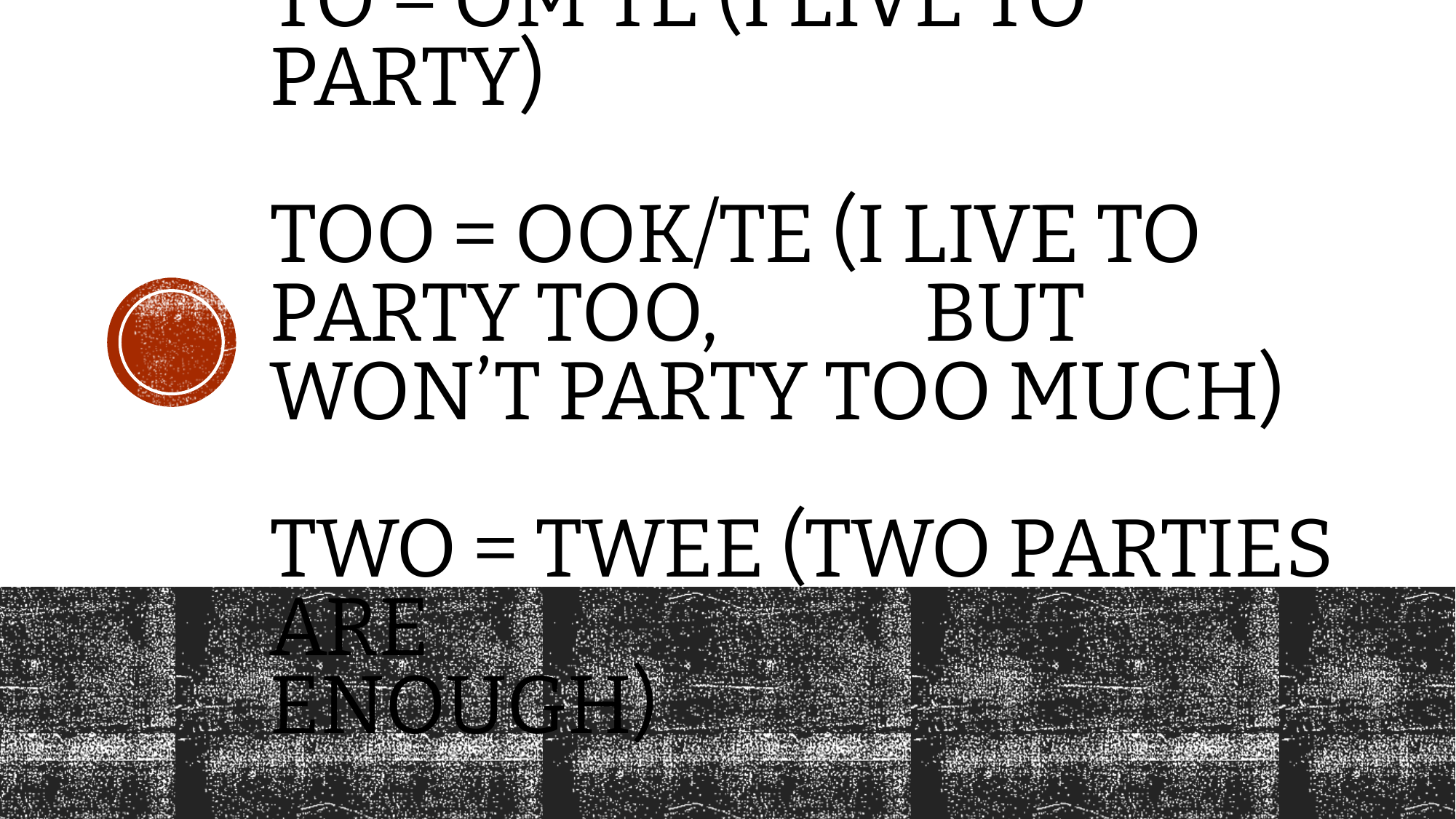

# To = om te (i live to party) too = ook/te (i live to party too, 		but won’t party too much) two = twee (two parties are 						enough)